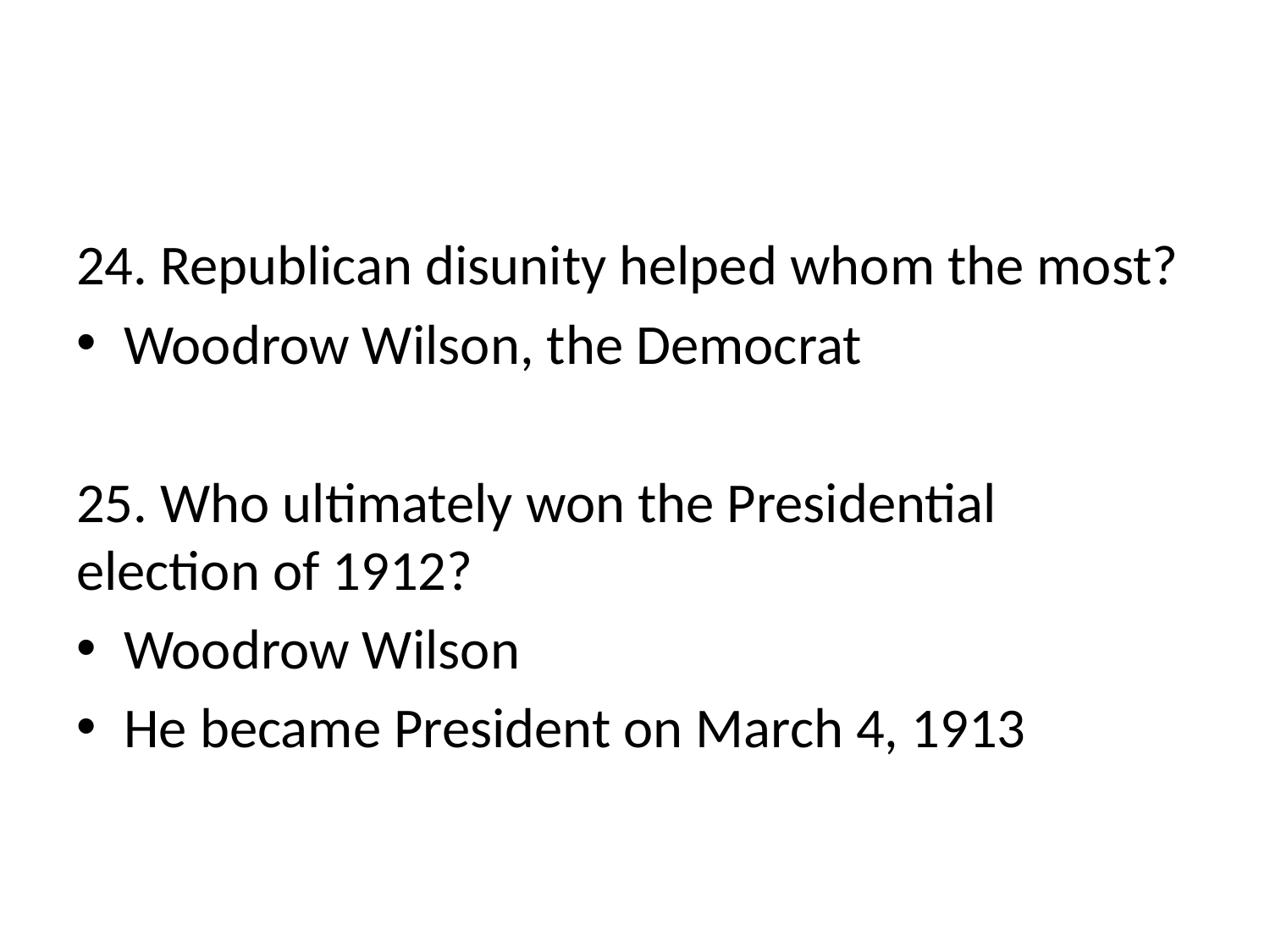

#
24. Republican disunity helped whom the most?
Woodrow Wilson, the Democrat

25. Who ultimately won the Presidential election of 1912?
Woodrow Wilson
He became President on March 4, 1913